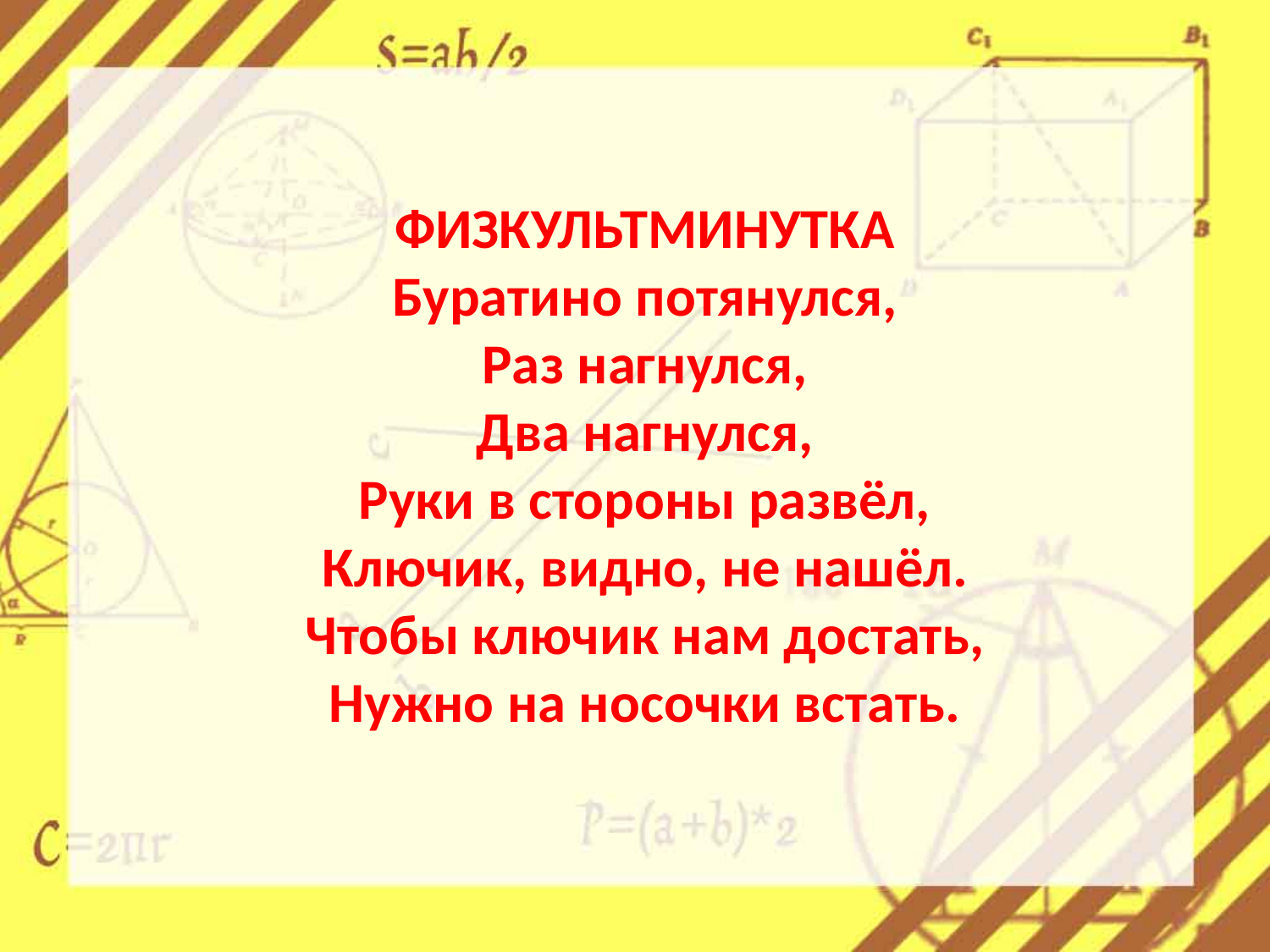

ФИЗКУЛЬТМИНУТКА
Буратино потянулся,
Раз нагнулся,
Два нагнулся,
Руки в стороны развёл,
Ключик, видно, не нашёл.
Чтобы ключик нам достать,
Нужно на носочки встать.